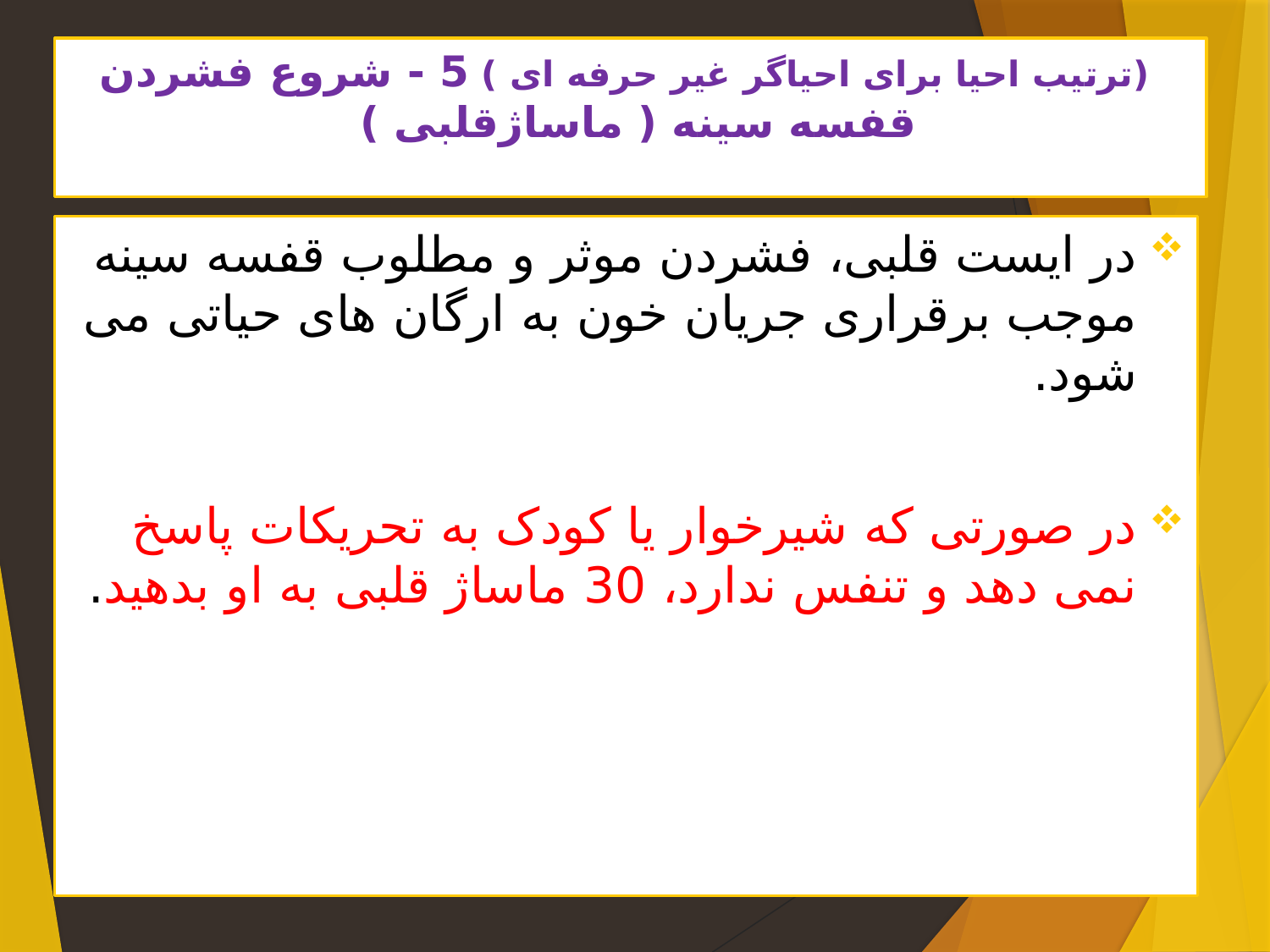

# (ترتیب احیا برای احیاگر غیر حرفه ای ) 5 - شروع فشردن قفسه سینه ( ماساژقلبی )
در ایست قلبی، فشردن موثر و مطلوب قفسه سینه موجب برقراری جریان خون به ارگان های حیاتی می شود.

در صورتی که شیرخوار یا کودک به تحریکات پاسخ نمی دهد و تنفس ندارد، 30 ماساژ قلبی به او بدهید.